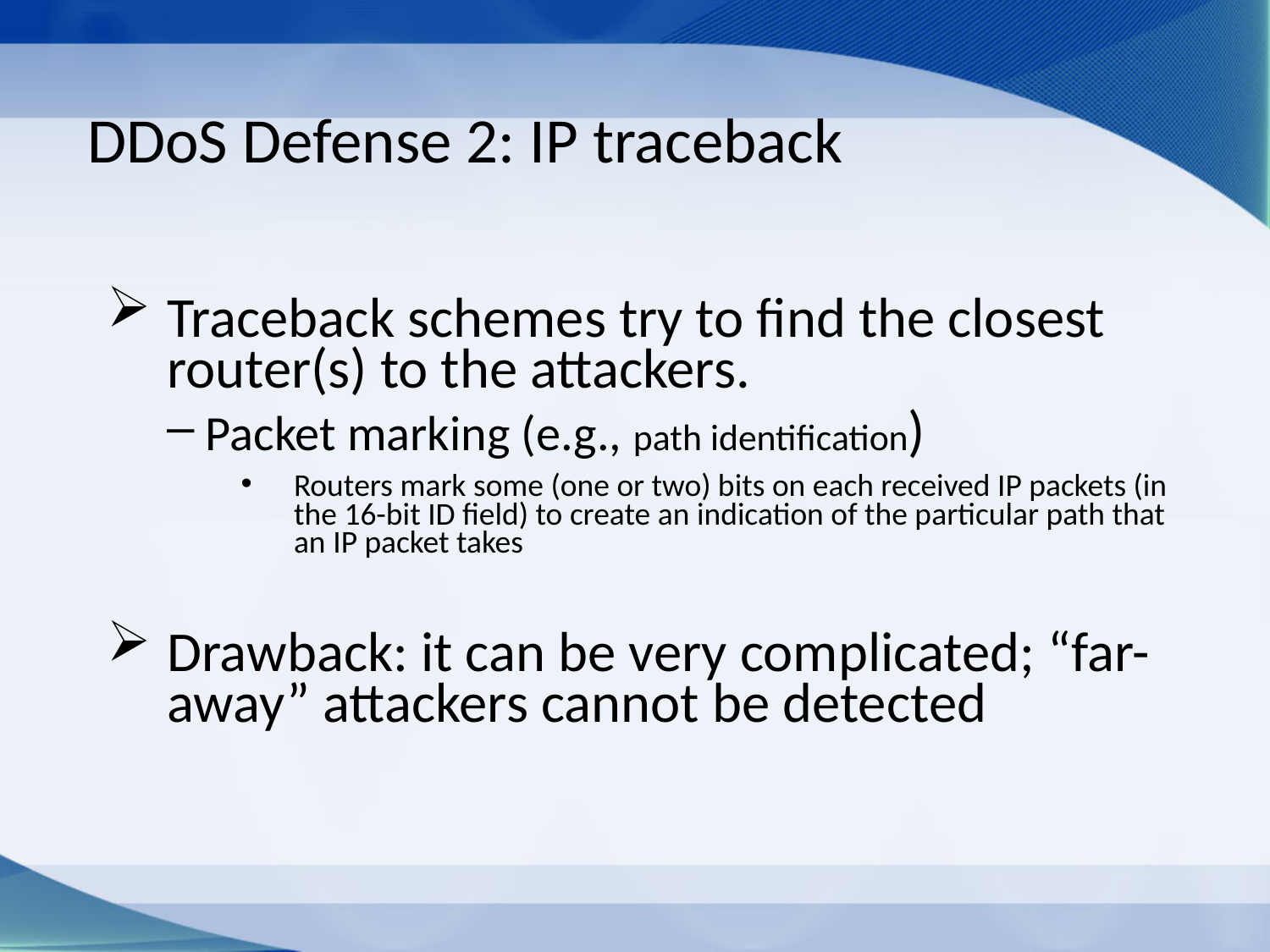

# DDoS Defense 2: IP traceback
Traceback schemes try to find the closest router(s) to the attackers.
Packet marking (e.g., path identification)
Routers mark some (one or two) bits on each received IP packets (in the 16-bit ID field) to create an indication of the particular path that an IP packet takes

Drawback: it can be very complicated; “far-away” attackers cannot be detected